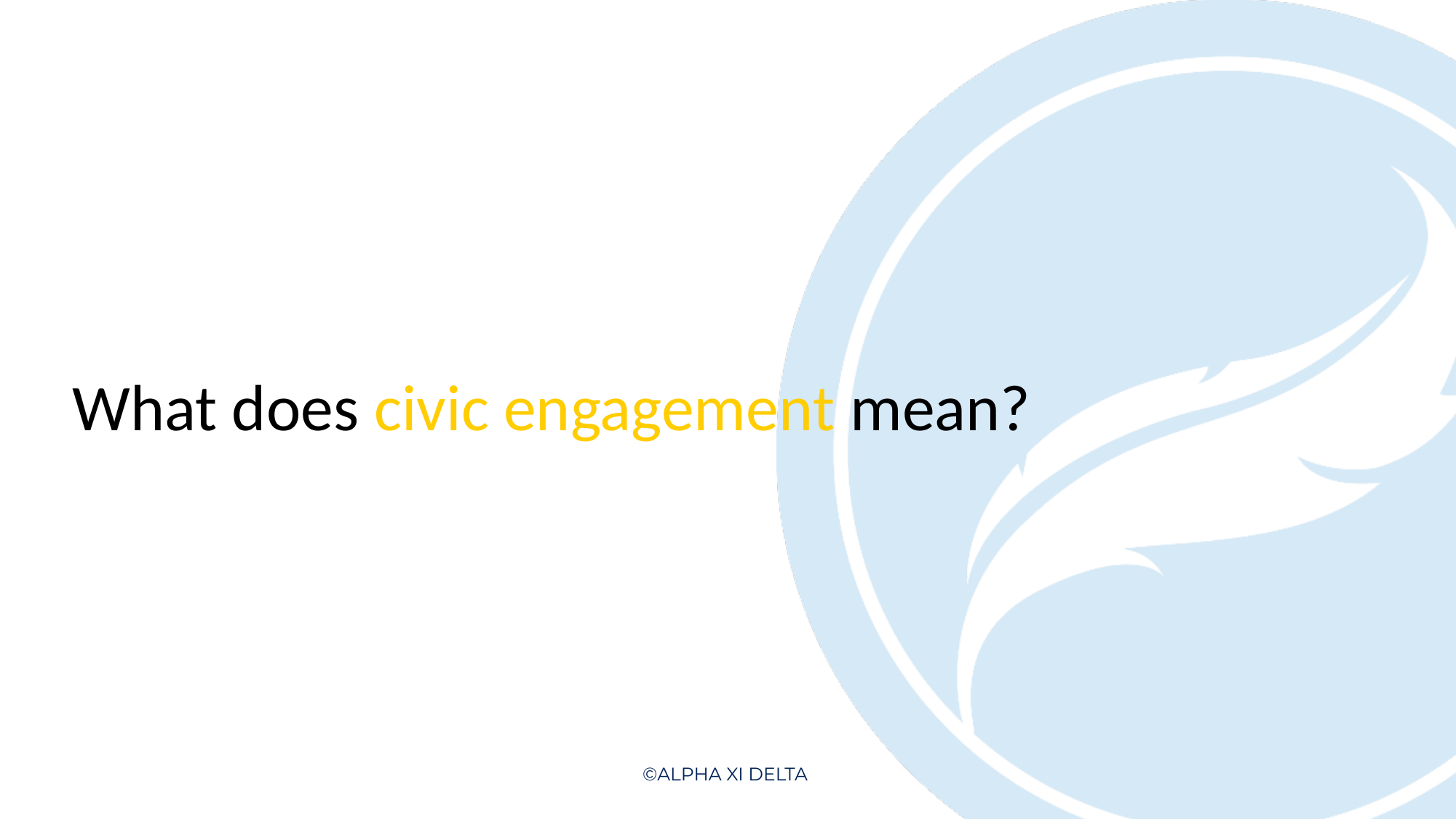

What does civic engagement mean?
©ALPHA XI DELTA